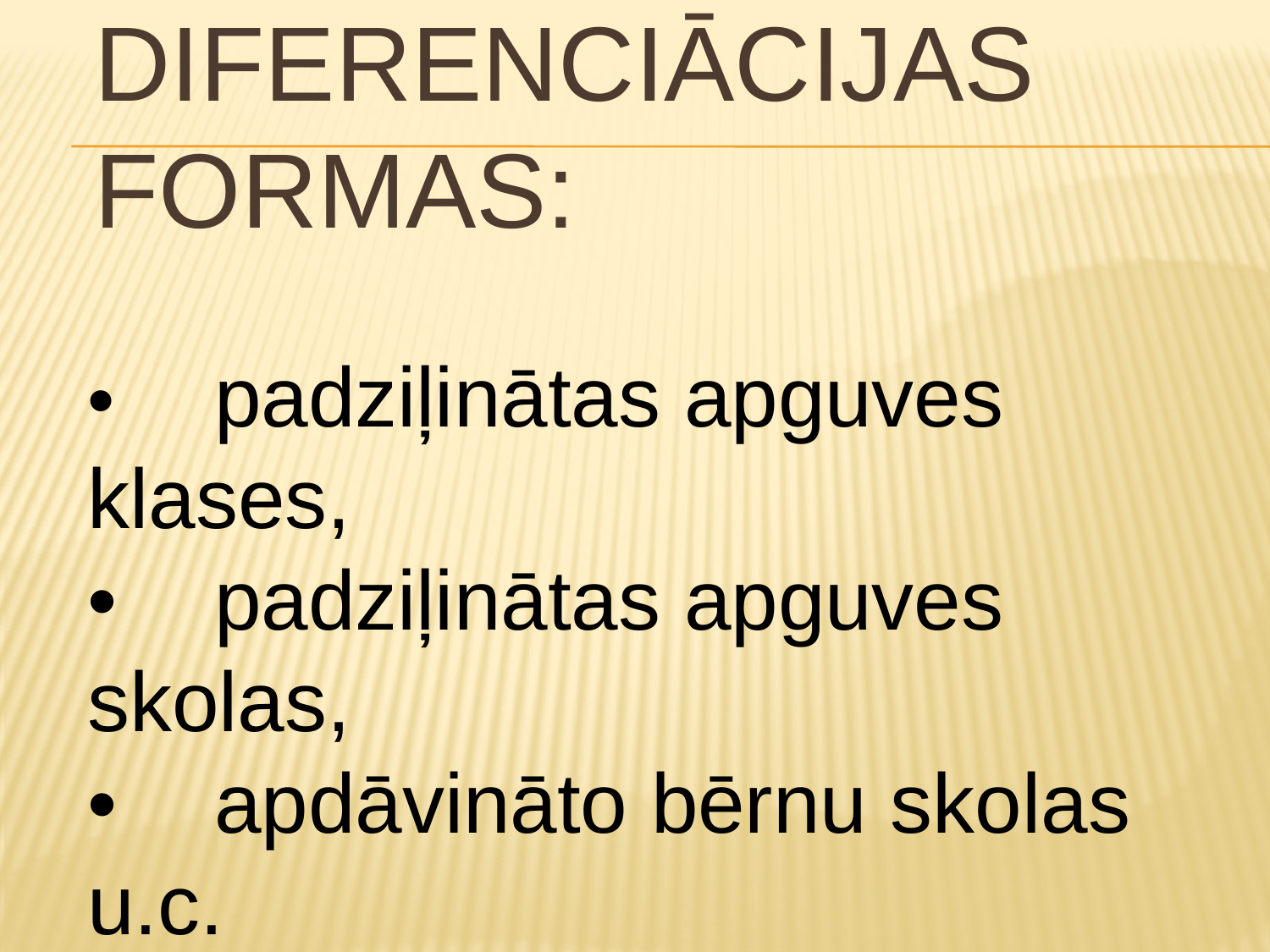

# Diferenciācijas formas:
•	padziļinātas apguves klases,
•	padziļinātas apguves skolas,
•	apdāvināto bērnu skolas u.c.